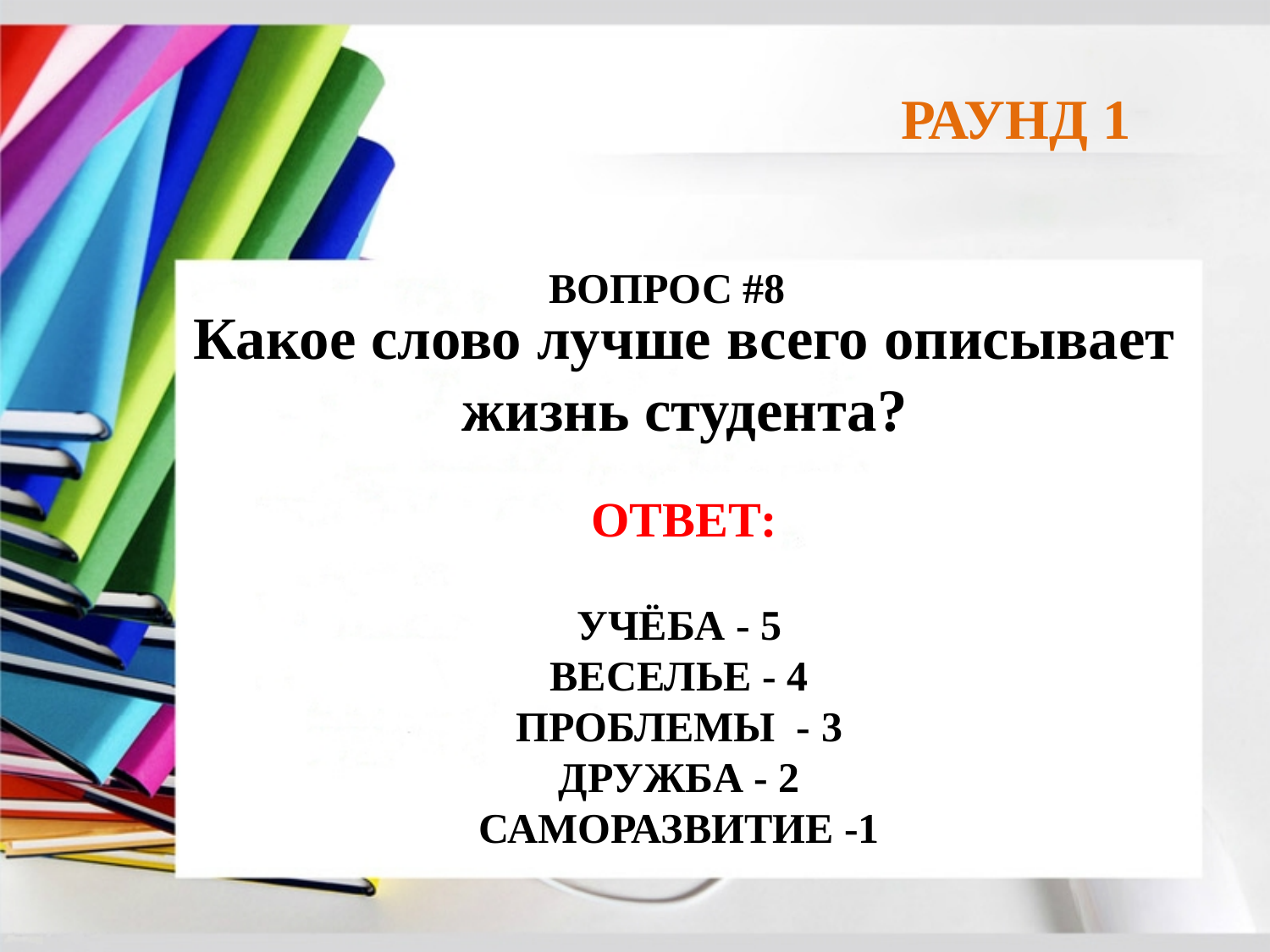

РАУНД 1
ВОПРОС #8
Какое слово лучше всего описывает жизнь студента?
ОТВЕТ:

УЧЁБА - 5
ВЕСЕЛЬЕ - 4
ПРОБЛЕМЫ  - 3
ДРУЖБА - 2
САМОРАЗВИТИЕ -1